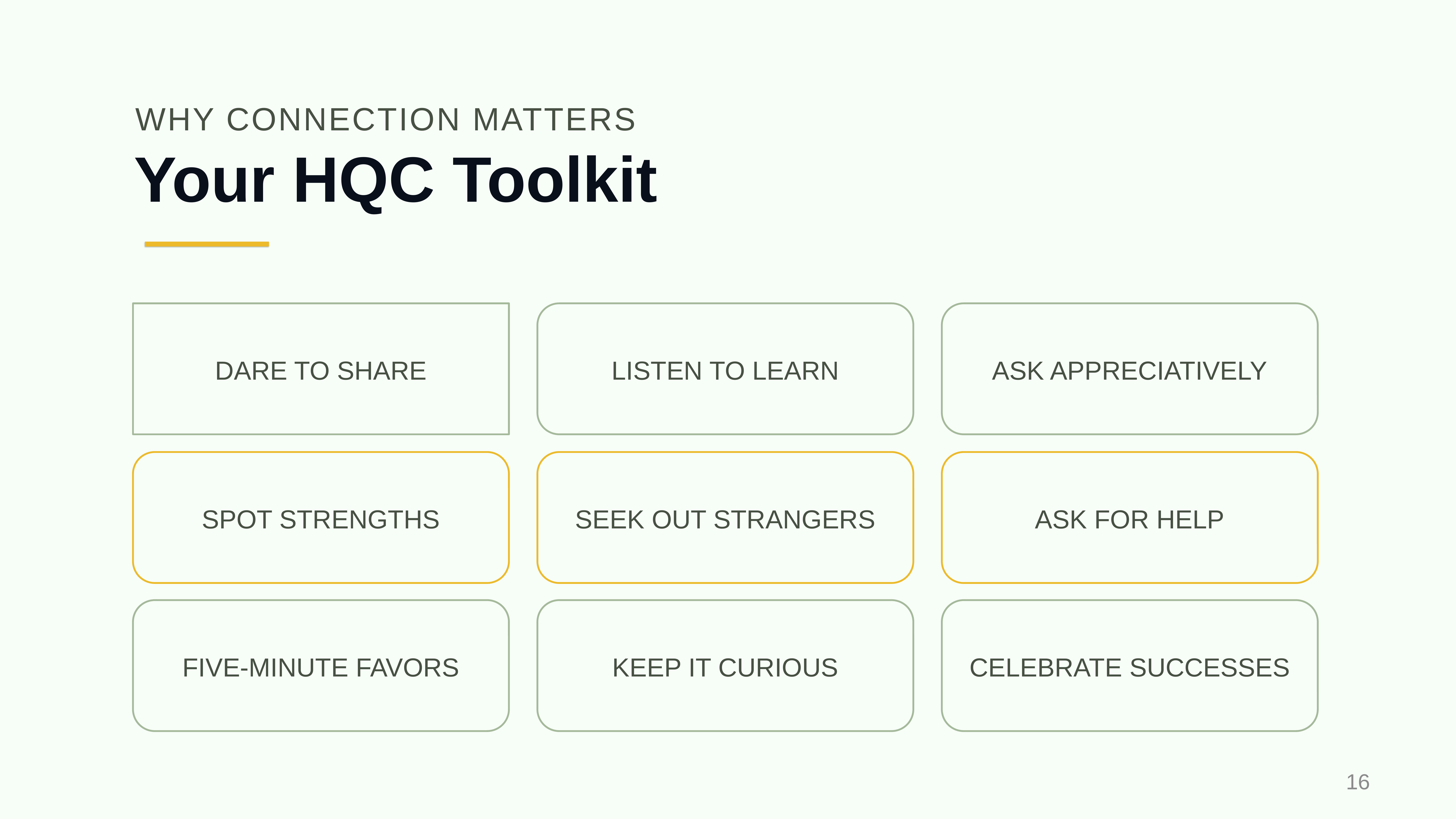

WHY CONNECTION MATTERS
# Your HQC Toolkit

ASK APPRECIATIVELY
DARE TO SHARE
LISTEN TO LEARN
ASK FOR HELP
SPOT STRENGTHS
SEEK OUT STRANGERS
CELEBRATE SUCCESSES
FIVE-MINUTE FAVORS
KEEP IT CURIOUS
16